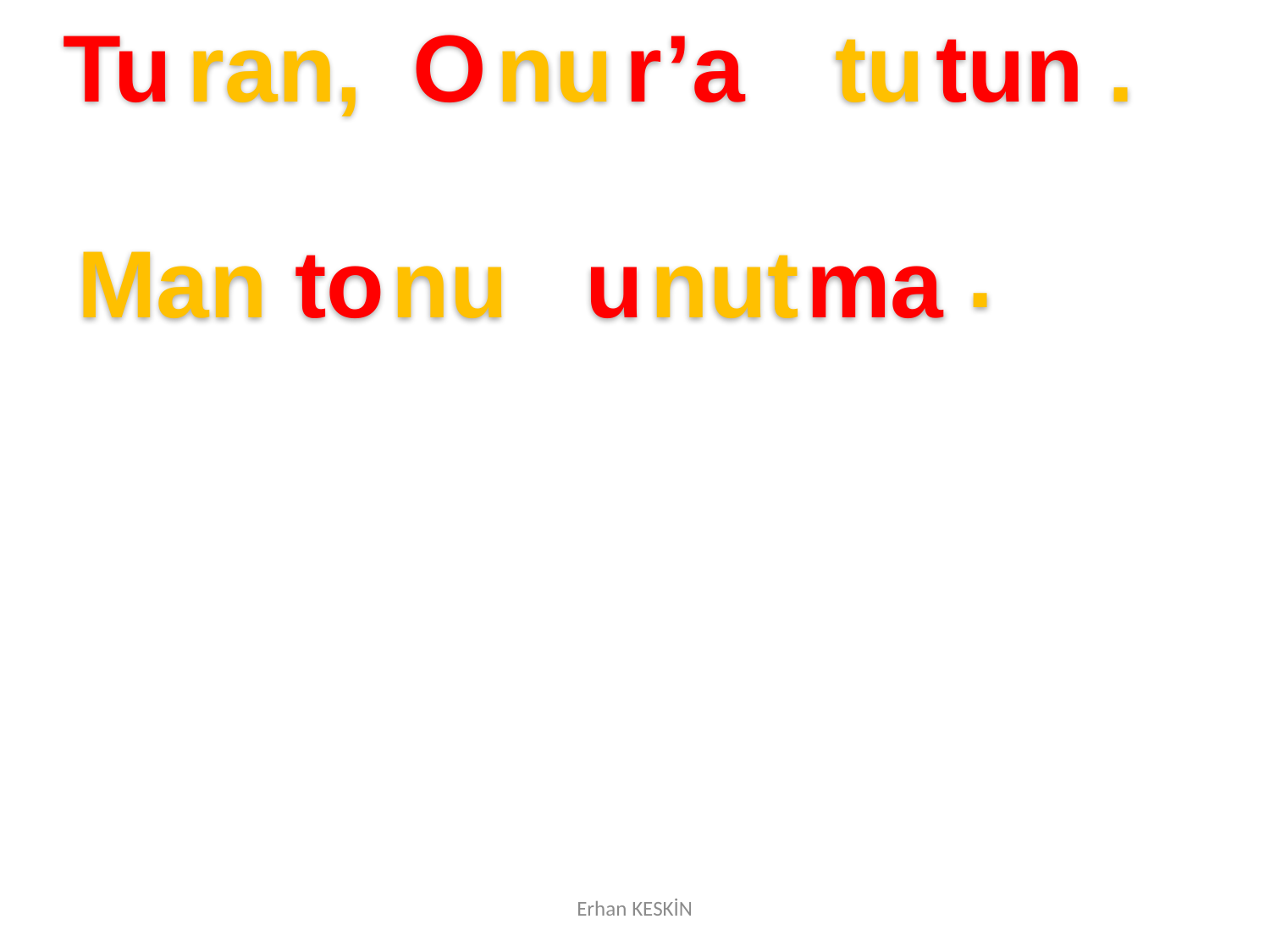

Tu
ran,
O
nu
r’a
tu
tun
.
.
Man
to
nu
u
nut
ma
Erhan KESKİN